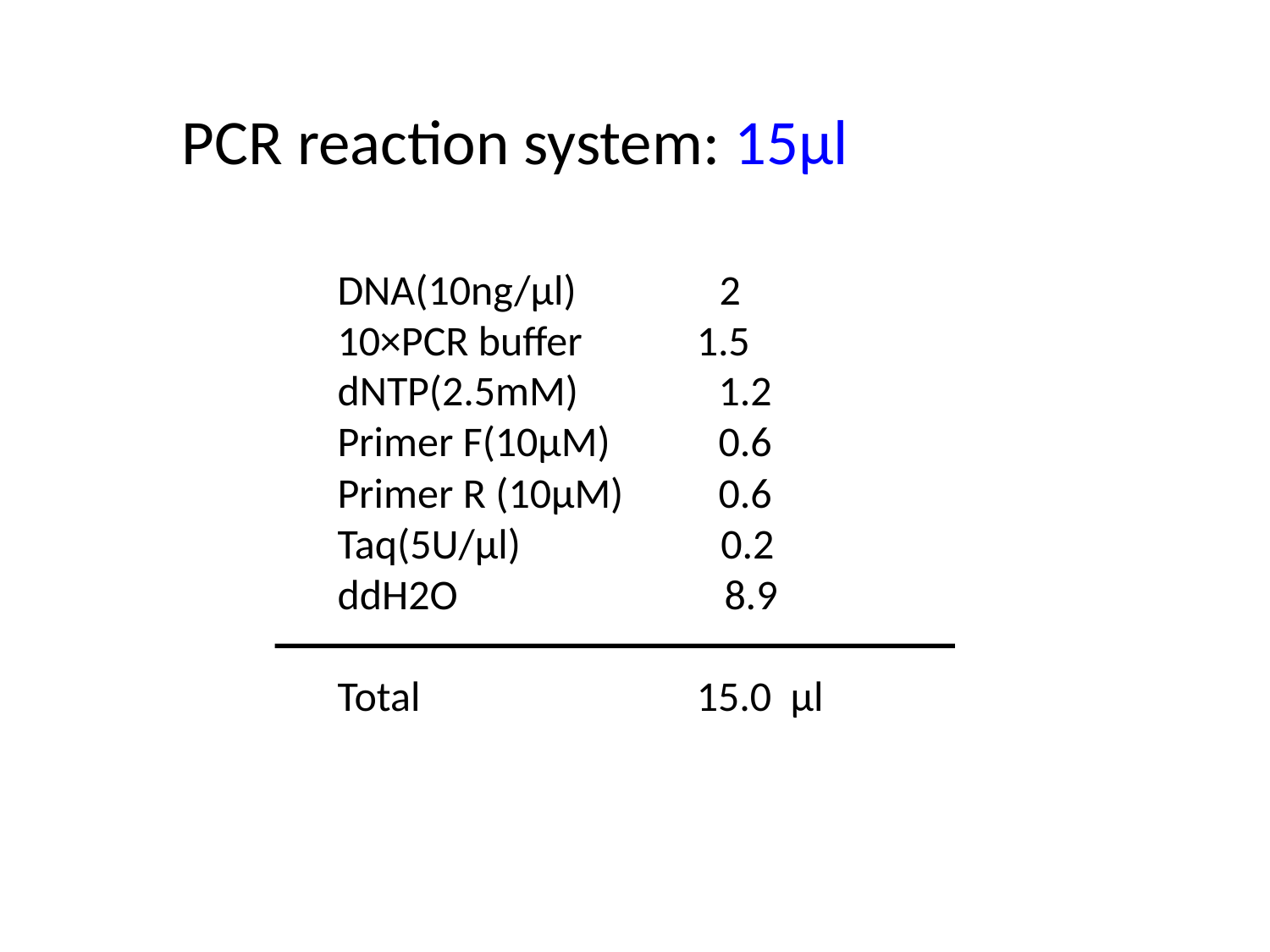

PCR reaction system: 15µl
DNA(10ng/µl)               2
10×PCR buffer            1.5
dNTP(2.5mM) 		1.2
Primer F(10µM) 	0.6
Primer R (10µM)	0.6
Taq(5U/µl)                     0.2
ddH2O                            8.9

Total                             15.0  µl